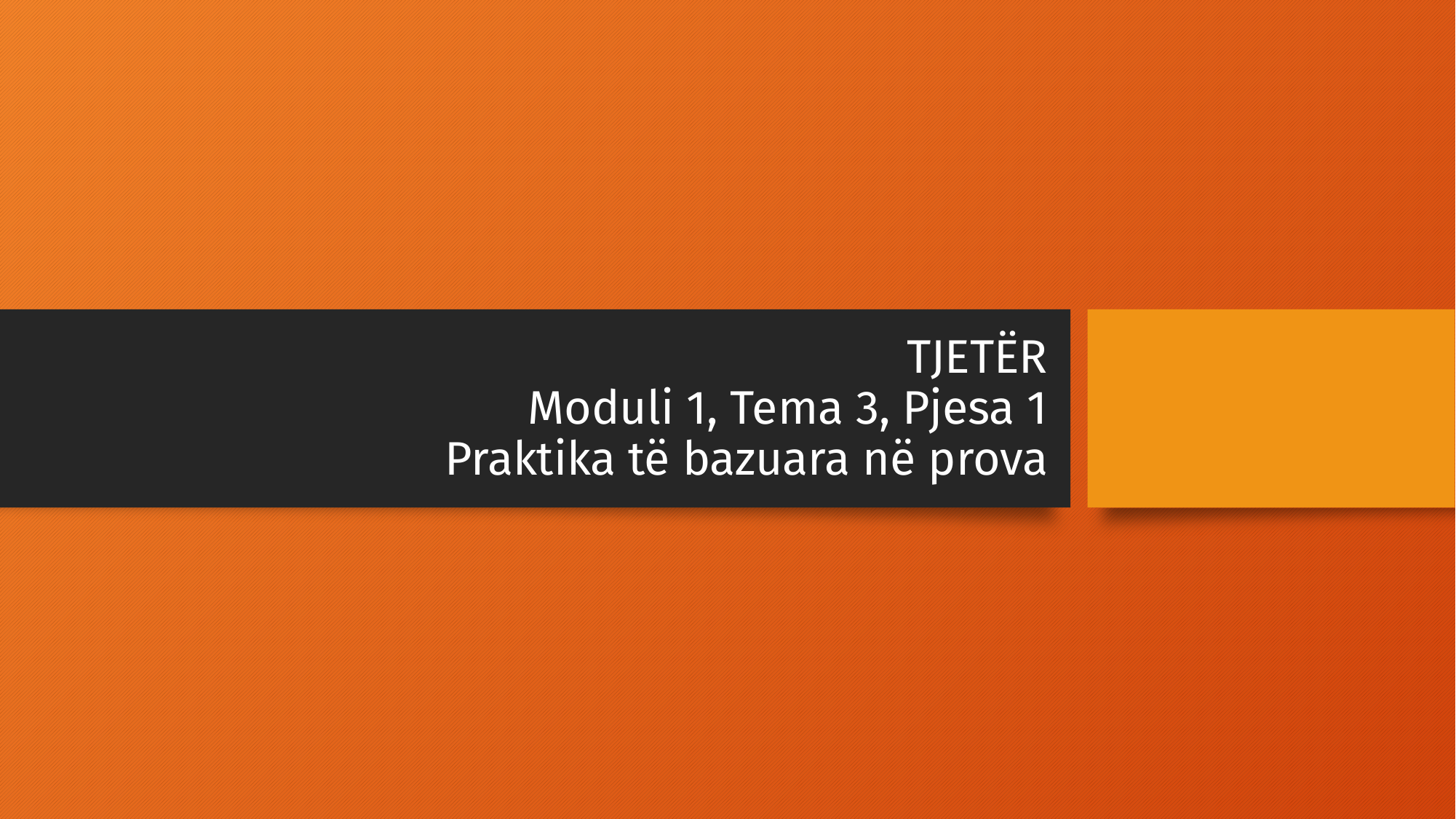

# TJETËR Moduli 1, Tema 3, Pjesa 1 Praktika të bazuara në prova